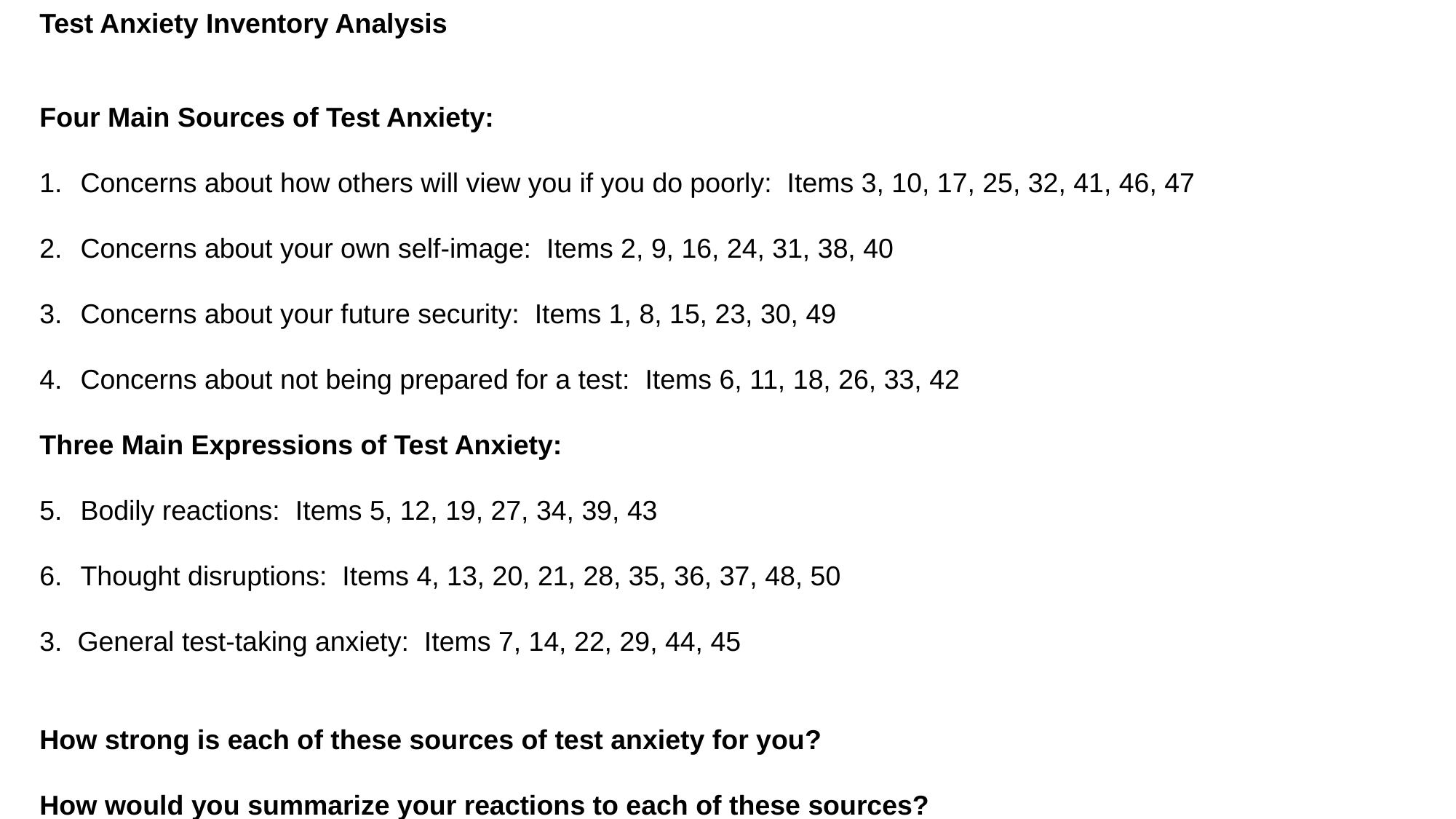

Test Anxiety Inventory Analysis

Four Main Sources of Test Anxiety:

Concerns about how others will view you if you do poorly:  Items 3, 10, 17, 25, 32, 41, 46, 47

Concerns about your own self-image:  Items 2, 9, 16, 24, 31, 38, 40

Concerns about your future security:  Items 1, 8, 15, 23, 30, 49

Concerns about not being prepared for a test:  Items 6, 11, 18, 26, 33, 42

Three Main Expressions of Test Anxiety:

Bodily reactions:  Items 5, 12, 19, 27, 34, 39, 43

Thought disruptions:  Items 4, 13, 20, 21, 28, 35, 36, 37, 48, 50

3.  General test-taking anxiety:  Items 7, 14, 22, 29, 44, 45

How strong is each of these sources of test anxiety for you?

How would you summarize your reactions to each of these sources?